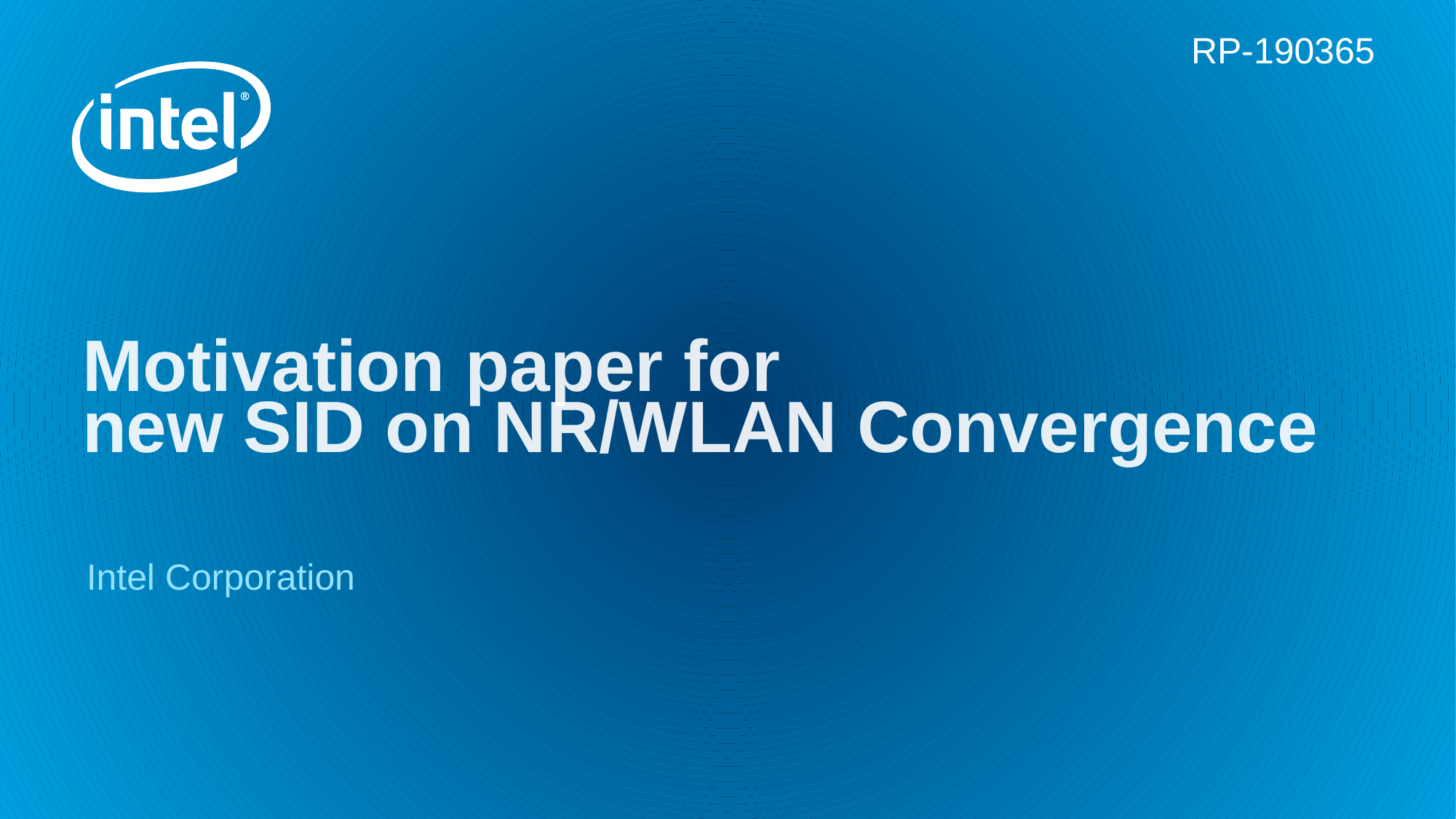

RP-190365
# Motivation paper for new SID on NR/WLAN Convergence
Intel Corporation